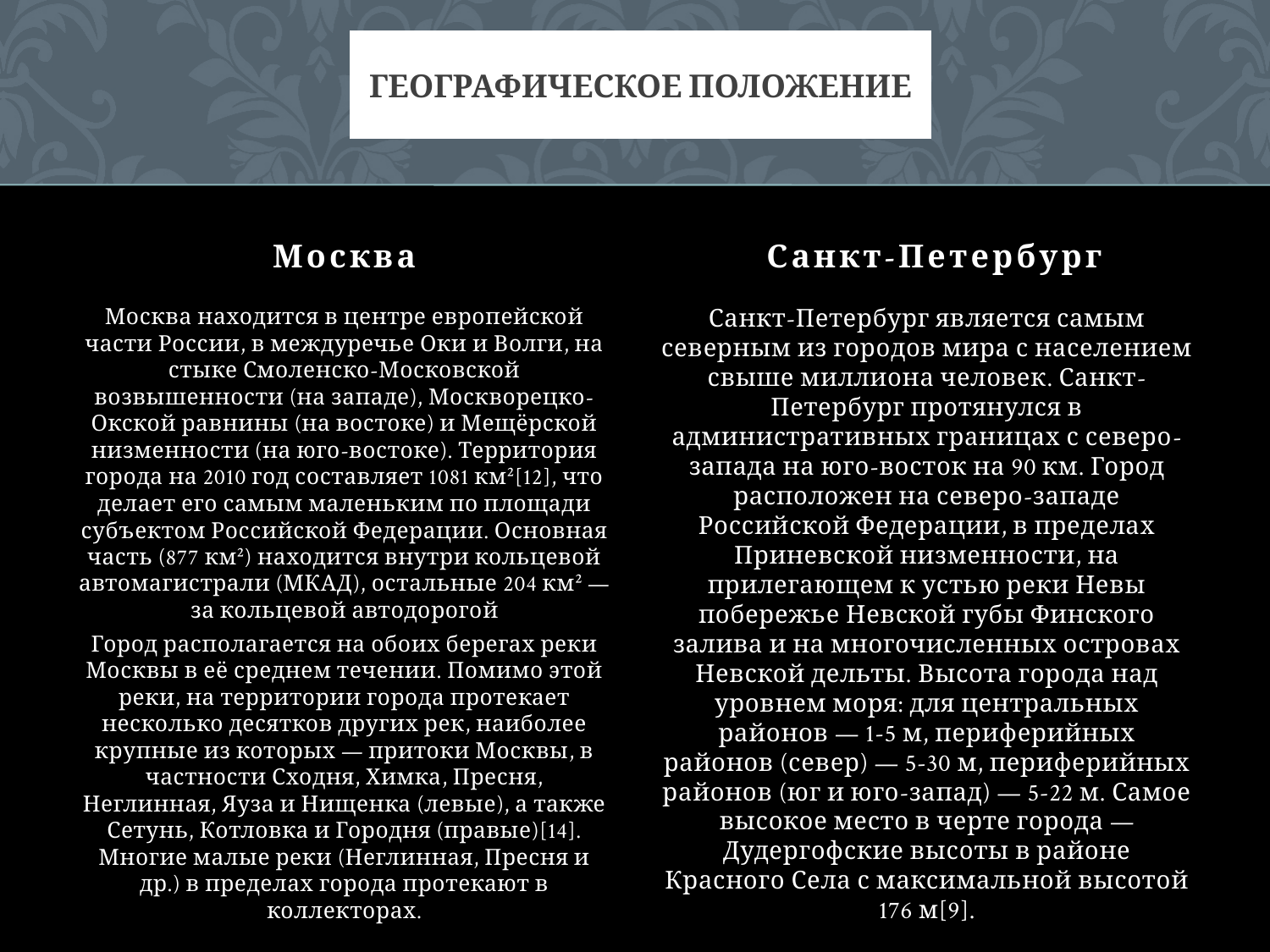

# Географическое положение
Москва
Санкт-Петербург
Москва находится в центре европейской части России, в междуречье Оки и Волги, на стыке Смоленско-Московской возвышенности (на западе), Москворецко-Окской равнины (на востоке) и Мещёрской низменности (на юго-востоке). Территория города на 2010 год составляет 1081 км²[12], что делает его самым маленьким по площади субъектом Российской Федерации. Основная часть (877 км²) находится внутри кольцевой автомагистрали (МКАД), остальные 204 км² — за кольцевой автодорогой
Город располагается на обоих берегах реки Москвы в её среднем течении. Помимо этой реки, на территории города протекает несколько десятков других рек, наиболее крупные из которых — притоки Москвы, в частности Сходня, Химка, Пресня, Неглинная, Яуза и Нищенка (левые), а также Сетунь, Котловка и Городня (правые)[14]. Многие малые реки (Неглинная, Пресня и др.) в пределах города протекают в коллекторах.
Санкт-Петербург является самым северным из городов мира с населением свыше миллиона человек. Санкт-Петербург протянулся в административных границах с северо-запада на юго-восток на 90 км. Город расположен на северо-западе Российской Федерации, в пределах Приневской низменности, на прилегающем к устью реки Невы побережье Невской губы Финского залива и на многочисленных островах Невской дельты. Высота города над уровнем моря: для центральных районов — 1-5 м, периферийных районов (север) — 5-30 м, периферийных районов (юг и юго-запад) — 5-22 м. Самое высокое место в черте города — Дудергофские высоты в районе Красного Села с максимальной высотой 176 м[9].